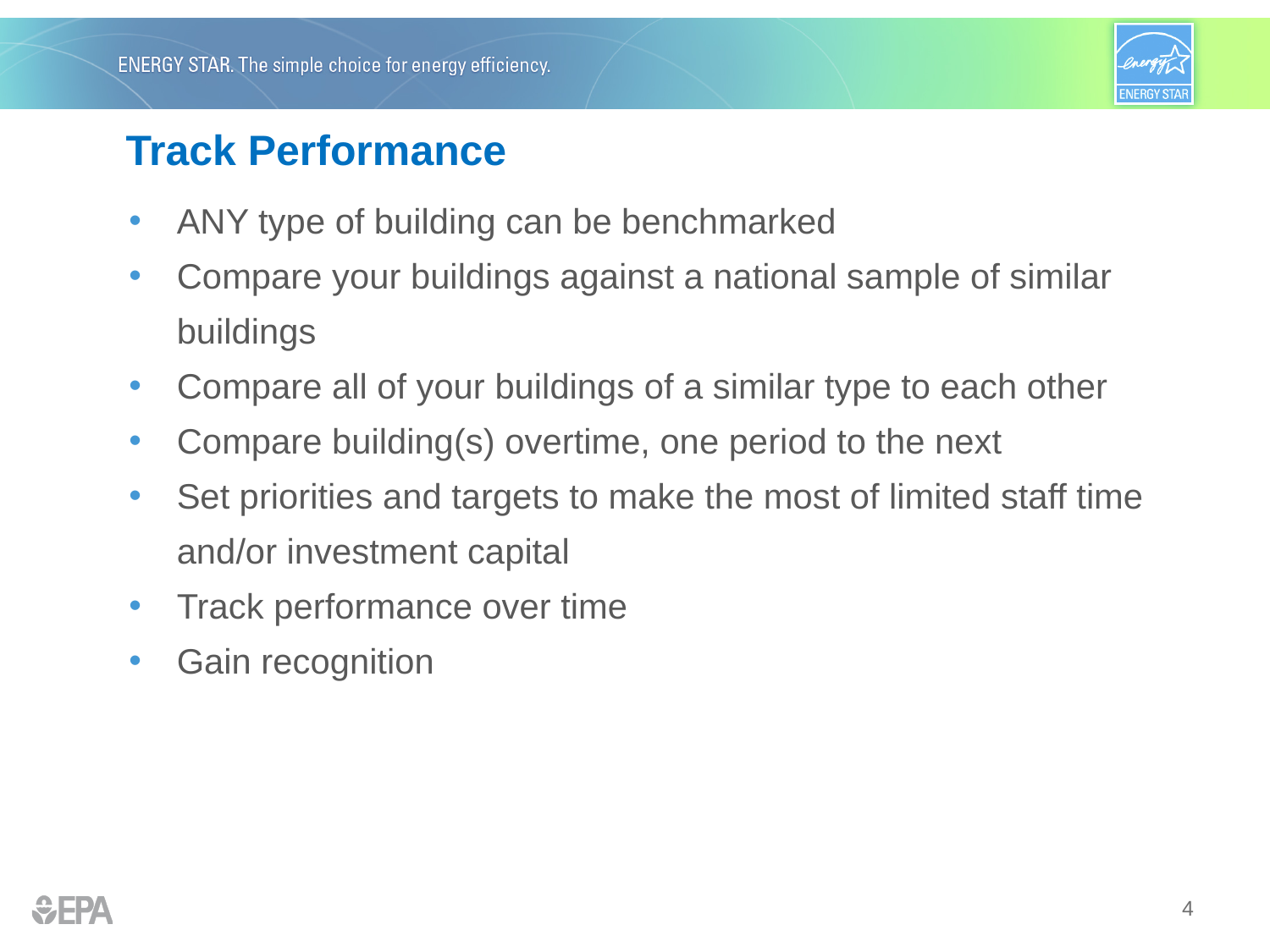

# Track Performance
ANY type of building can be benchmarked
Compare your buildings against a national sample of similar buildings
Compare all of your buildings of a similar type to each other
Compare building(s) overtime, one period to the next
Set priorities and targets to make the most of limited staff time and/or investment capital
Track performance over time
Gain recognition

4